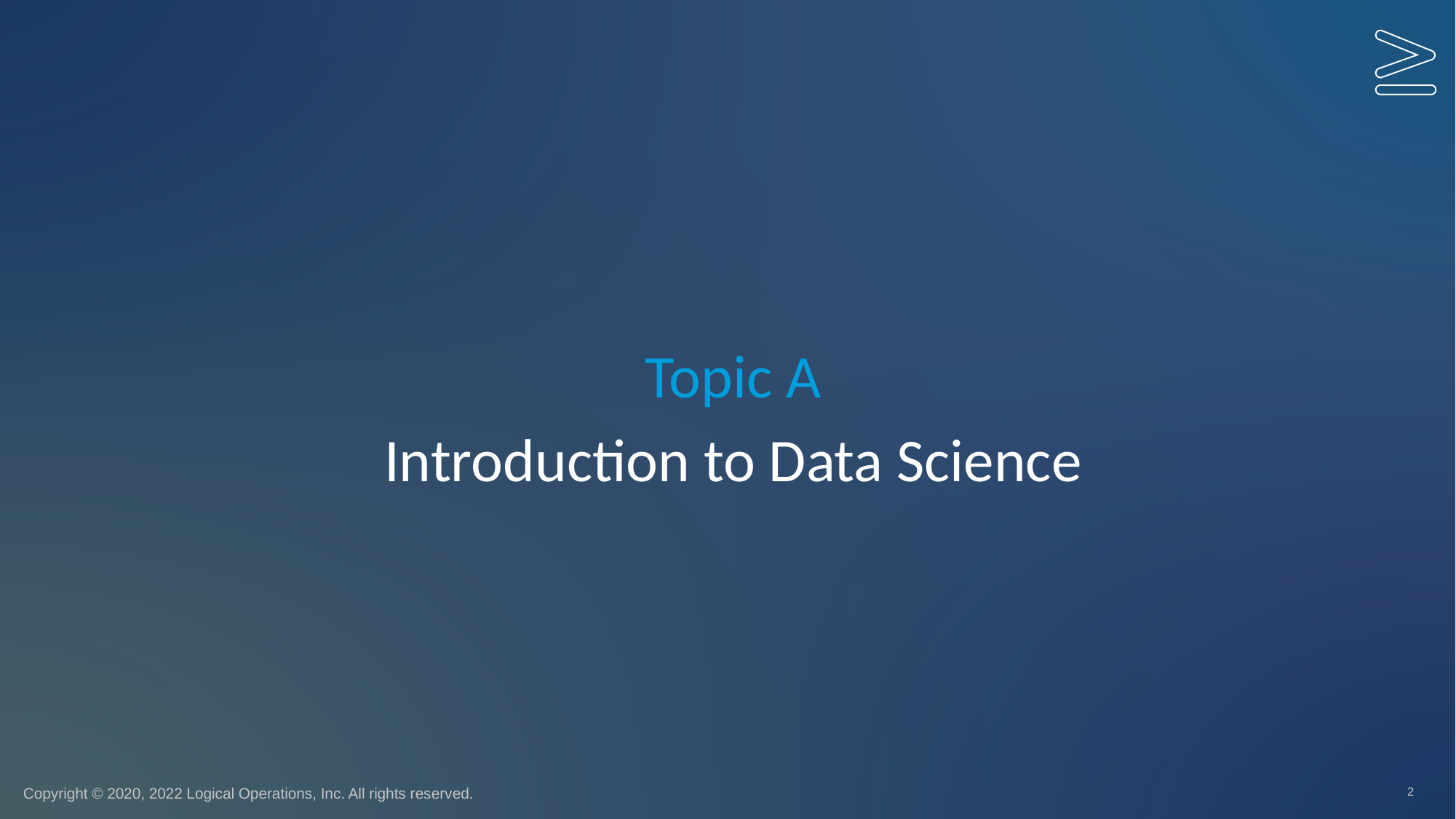

Topic A
# Introduction to Data Science
2